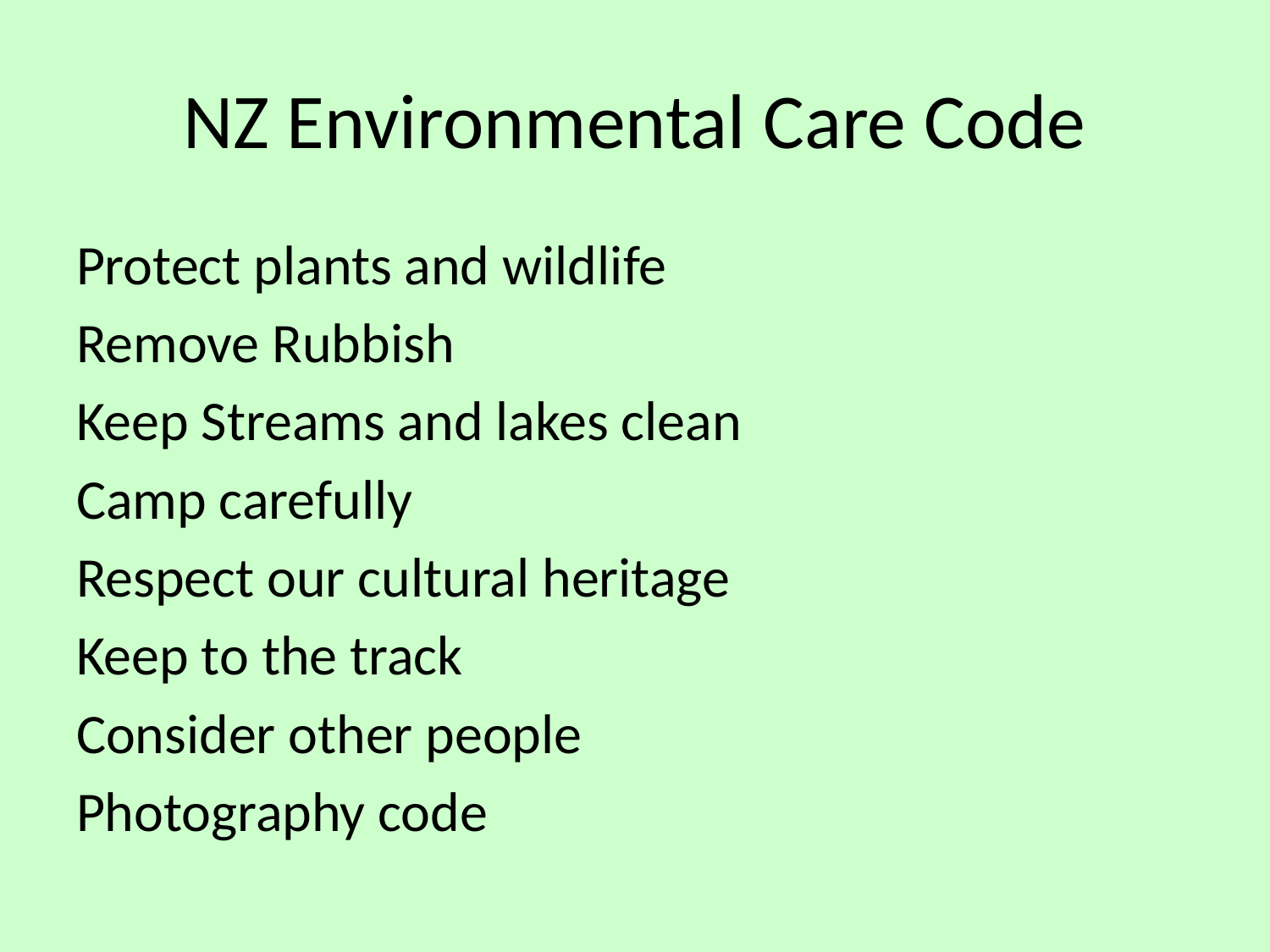

# NZ Environmental Care Code
Protect plants and wildlife
Remove Rubbish
Keep Streams and lakes clean
Camp carefully
Respect our cultural heritage
Keep to the track
Consider other people
Photography code